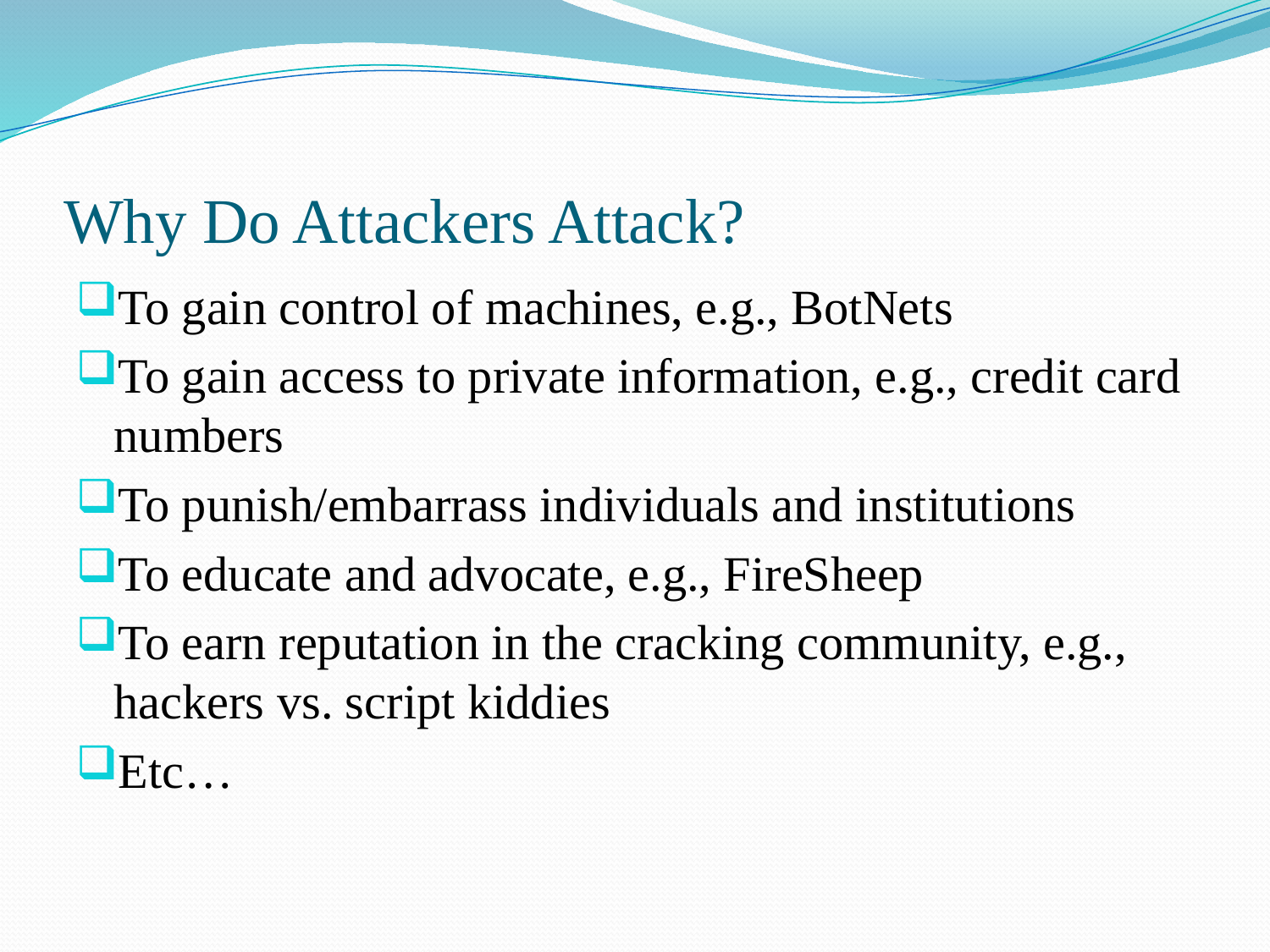

# Why Do Attackers Attack?
To gain control of machines, e.g., BotNets
To gain access to private information, e.g., credit card numbers
To punish/embarrass individuals and institutions
To educate and advocate, e.g., FireSheep
To earn reputation in the cracking community, e.g., hackers vs. script kiddies
Etc…